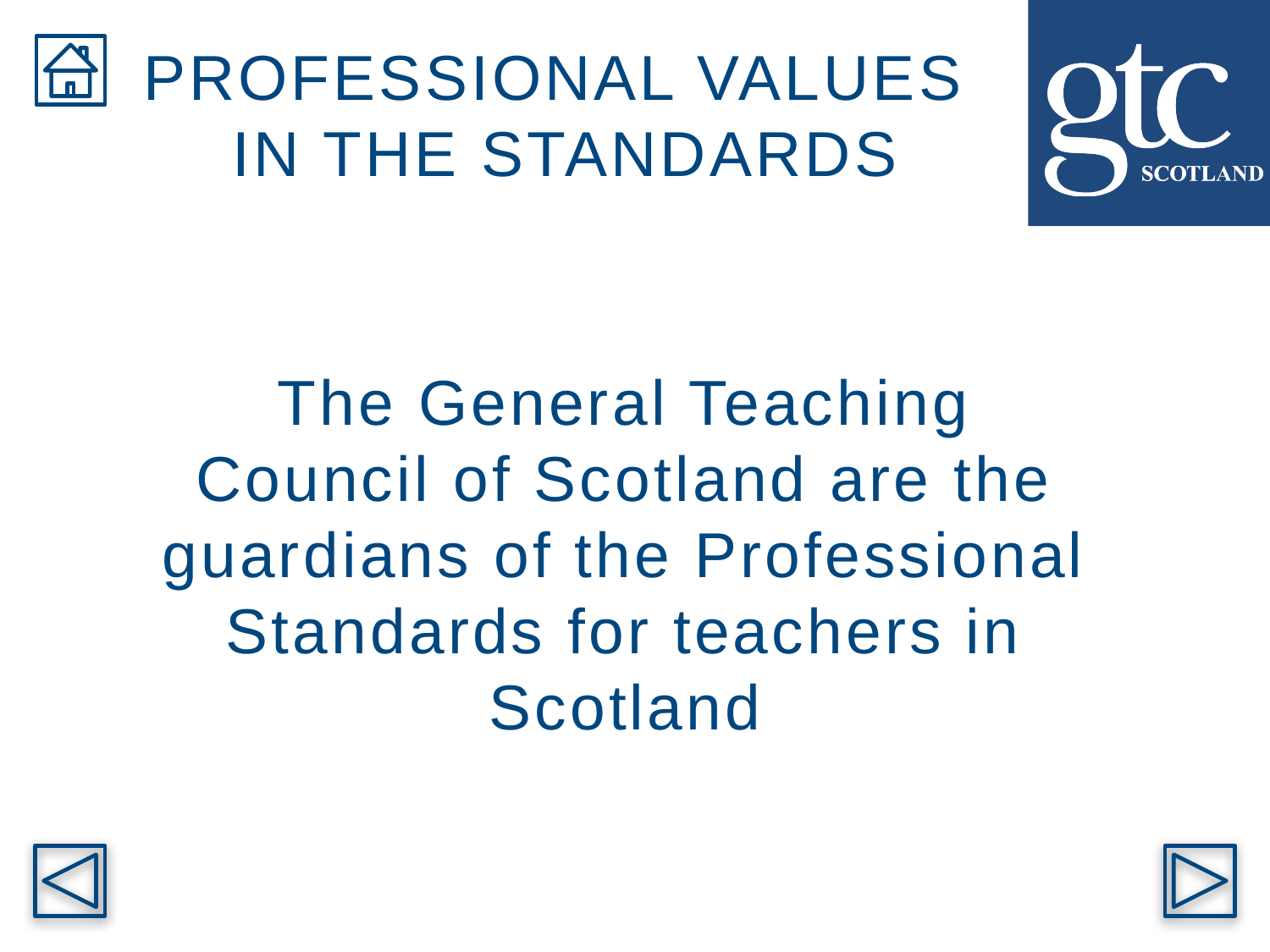

PROFESSIONAL VALUES
IN THE STANDARDS

The General Teaching Council of Scotland are the guardians of the Professional Standards for teachers in Scotland